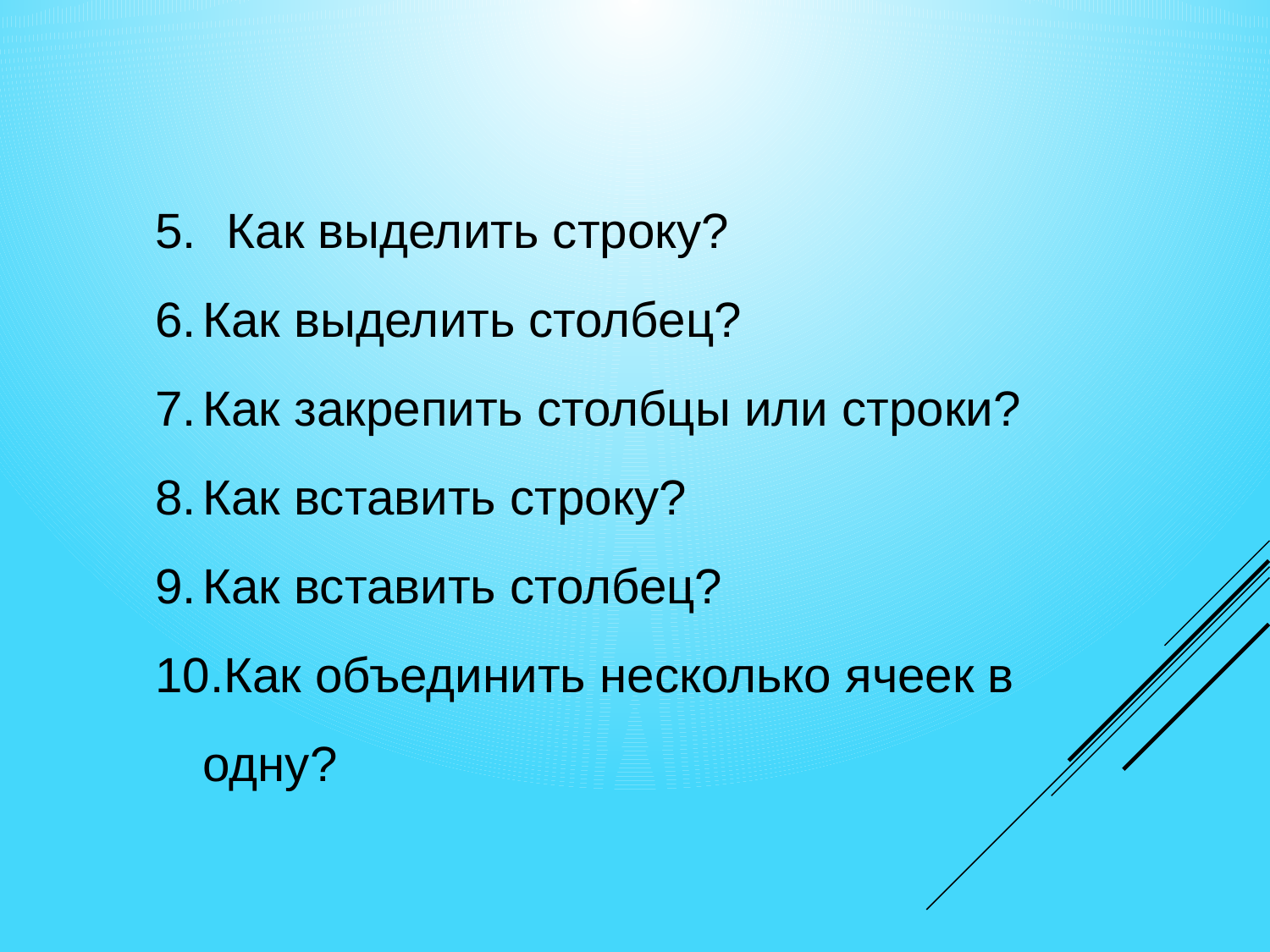

Как выделить строку?
Как выделить столбец?
Как закрепить столбцы или строки?
Как вставить строку?
Как вставить столбец?
Как объединить несколько ячеек в одну?